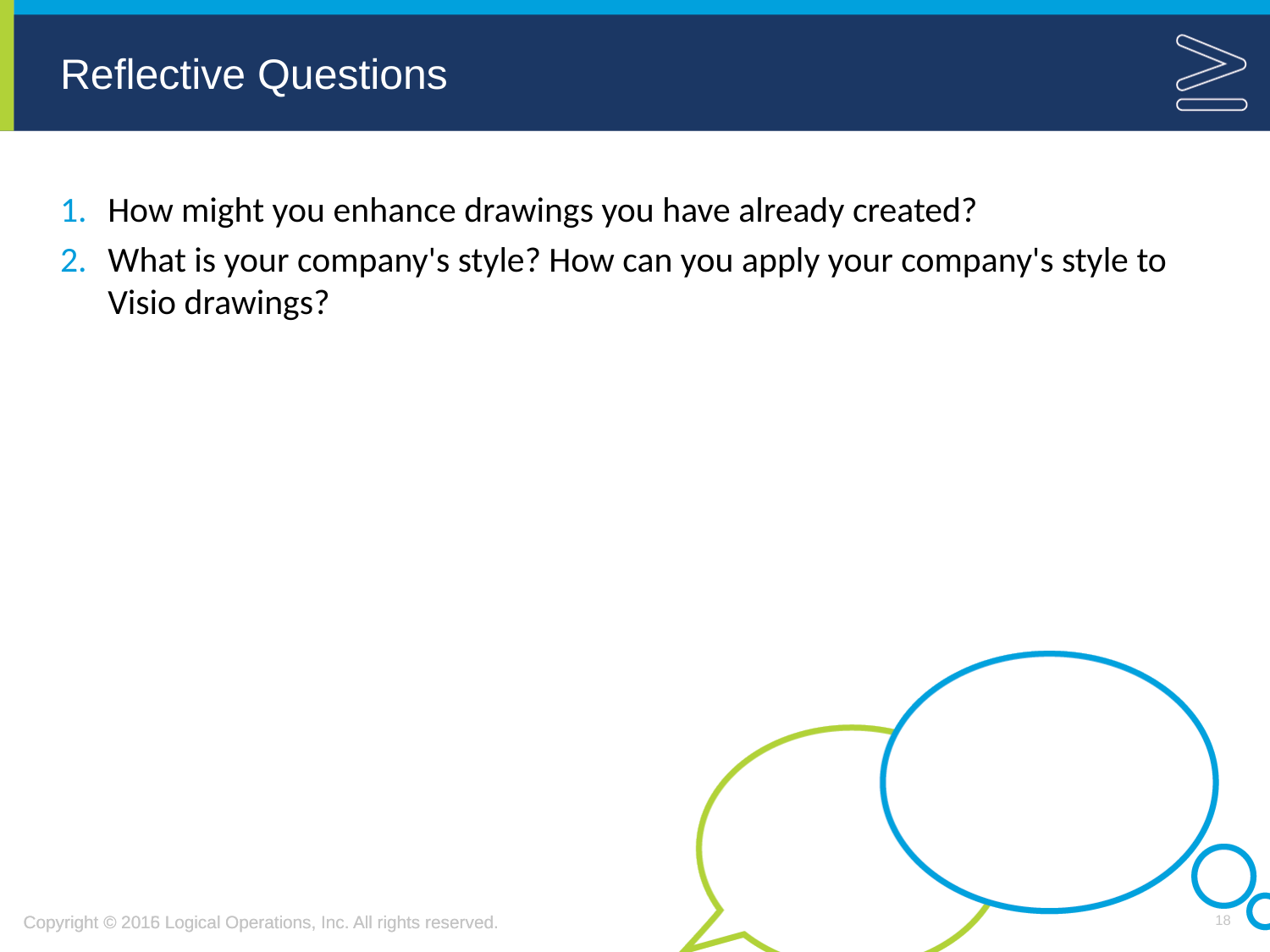

# Reflective Questions
How might you enhance drawings you have already created?
What is your company's style? How can you apply your company's style to Visio drawings?
18